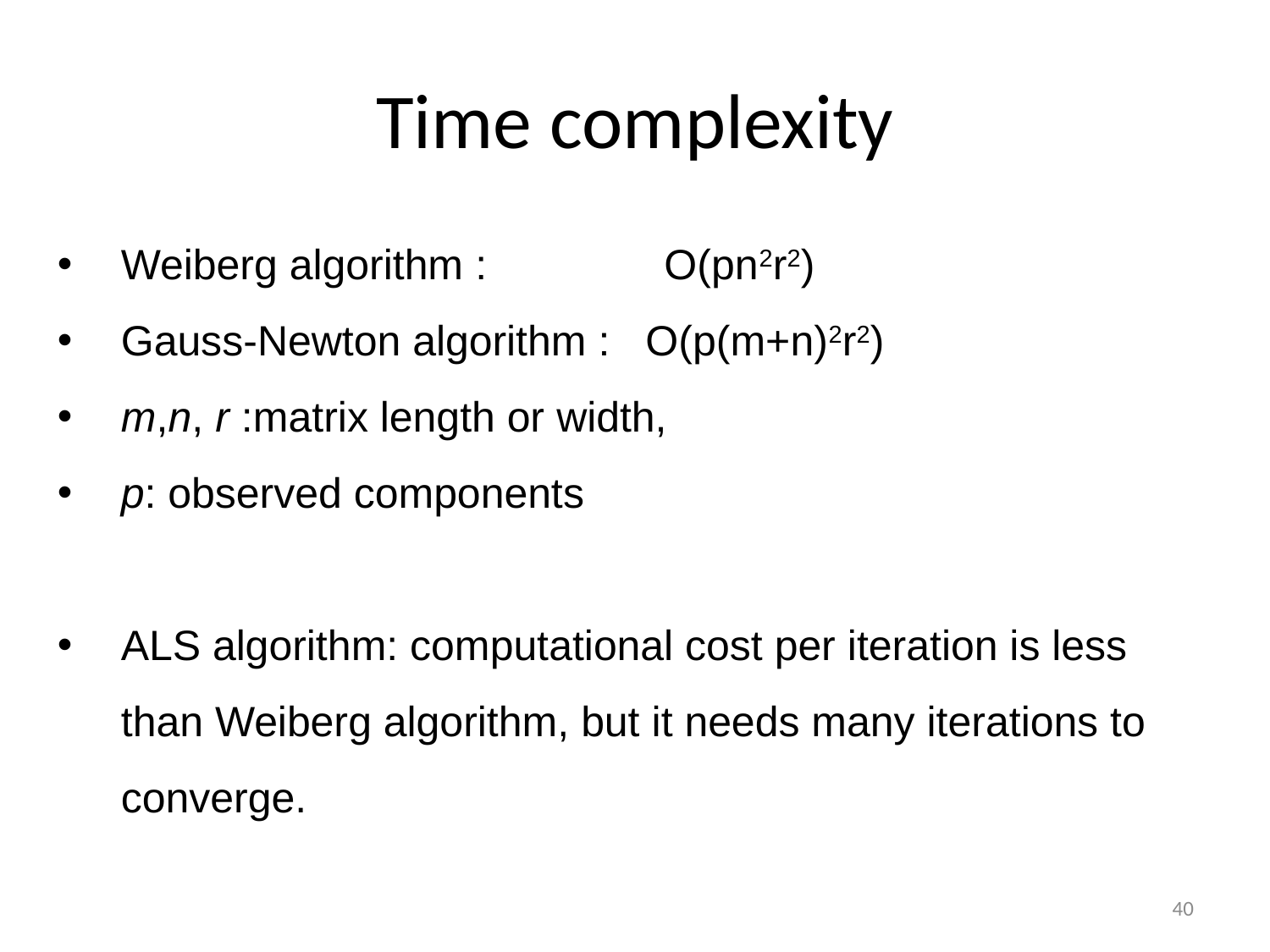

# Time complexity
Weiberg algorithm :               O(pn2r2)
Gauss-Newton algorithm :   O(p(m+n)2r2)
m,n, r :matrix length or width,
p: observed components

ALS algorithm: computational cost per iteration is less than Weiberg algorithm, but it needs many iterations to converge.
40